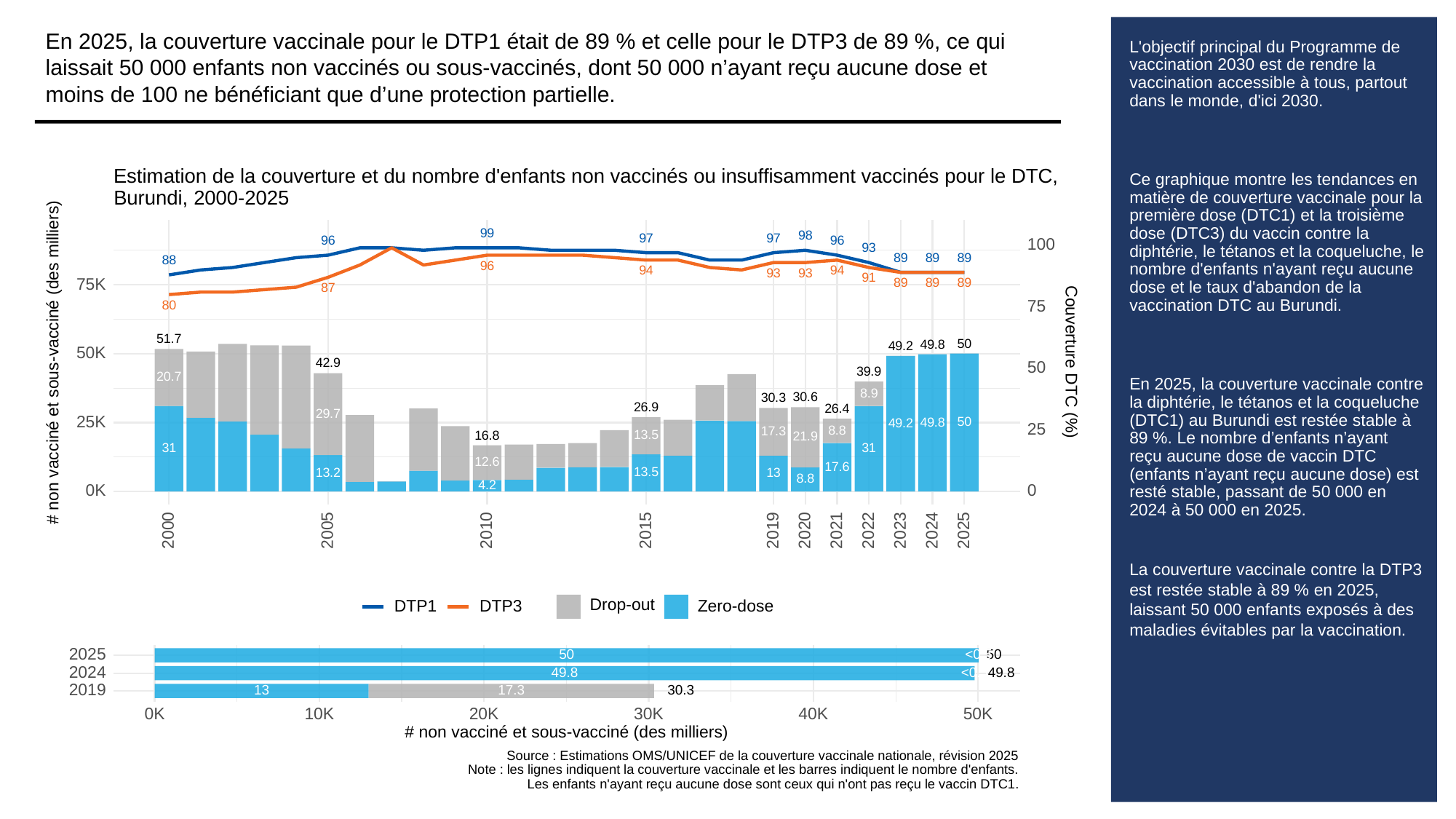

En 2025, la couverture vaccinale pour le DTP1 était de 89 % et celle pour le DTP3 de 89 %, ce qui laissait 50 000 enfants non vaccinés ou sous-vaccinés, dont 50 000 n’ayant reçu aucune dose et moins de 100 ne bénéficiant que d’une protection partielle.
# L'objectif principal du Programme de vaccination 2030 est de rendre la vaccination accessible à tous, partout dans le monde, d'ici 2030.

Ce graphique montre les tendances en matière de couverture vaccinale pour la première dose (DTC1) et la troisième dose (DTC3) du vaccin contre la diphtérie, le tétanos et la coqueluche, le nombre d'enfants n'ayant reçu aucune dose et le taux d'abandon de la vaccination DTC au Burundi.

En 2025, la couverture vaccinale contre la diphtérie, le tétanos et la coqueluche (DTC1) au Burundi est restée stable à 89 %. Le nombre d’enfants n’ayant reçu aucune dose de vaccin DTC (enfants n’ayant reçu aucune dose) est resté stable, passant de 50 000 en 2024 à 50 000 en 2025.

La couverture vaccinale contre la DTP3 est restée stable à 89 % en 2025, laissant 50 000 enfants exposés à des maladies évitables par la vaccination.

Estimation de la couverture et du nombre d'enfants non vaccinés ou insuffisamment vaccinés pour le DTC,
Burundi, 2000-2025

99
98
97
97
96
96
100
93

89
89
89
88
96
94
94
93
93
91
75K
89
89
89
87

75
80

51.7
50
49.8
49.2

50K

# non vacciné et sous-vacciné (des milliers)
Couverture DTC (%)

42.9
50
39.9
20.7

8.9
30.6
30.3
26.9
26.4

29.7

25K

50

49.8

49.2

25
8.8

17.3

13.5
16.8
21.9

31

31

12.6
17.6

13.5
13.2
13

8.8

4.2

0K
0

2023
2000
2005
2010
2015
2019
2020
2021
2022
2024
2025

Drop-out
DTP3
Zero-dose
DTP1

2025
50
<0.5
50

2024
49.8
<0.5
49.8

2019
13
17.3
30.3

30K
0K
10K
20K
40K
50K
# non vacciné et sous-vacciné (des milliers)
Source : Estimations OMS/UNICEF de la couverture vaccinale nationale, révision 2025
Note : les lignes indiquent la couverture vaccinale et les barres indiquent le nombre d'enfants.
Les enfants n'ayant reçu aucune dose sont ceux qui n'ont pas reçu le vaccin DTC1.